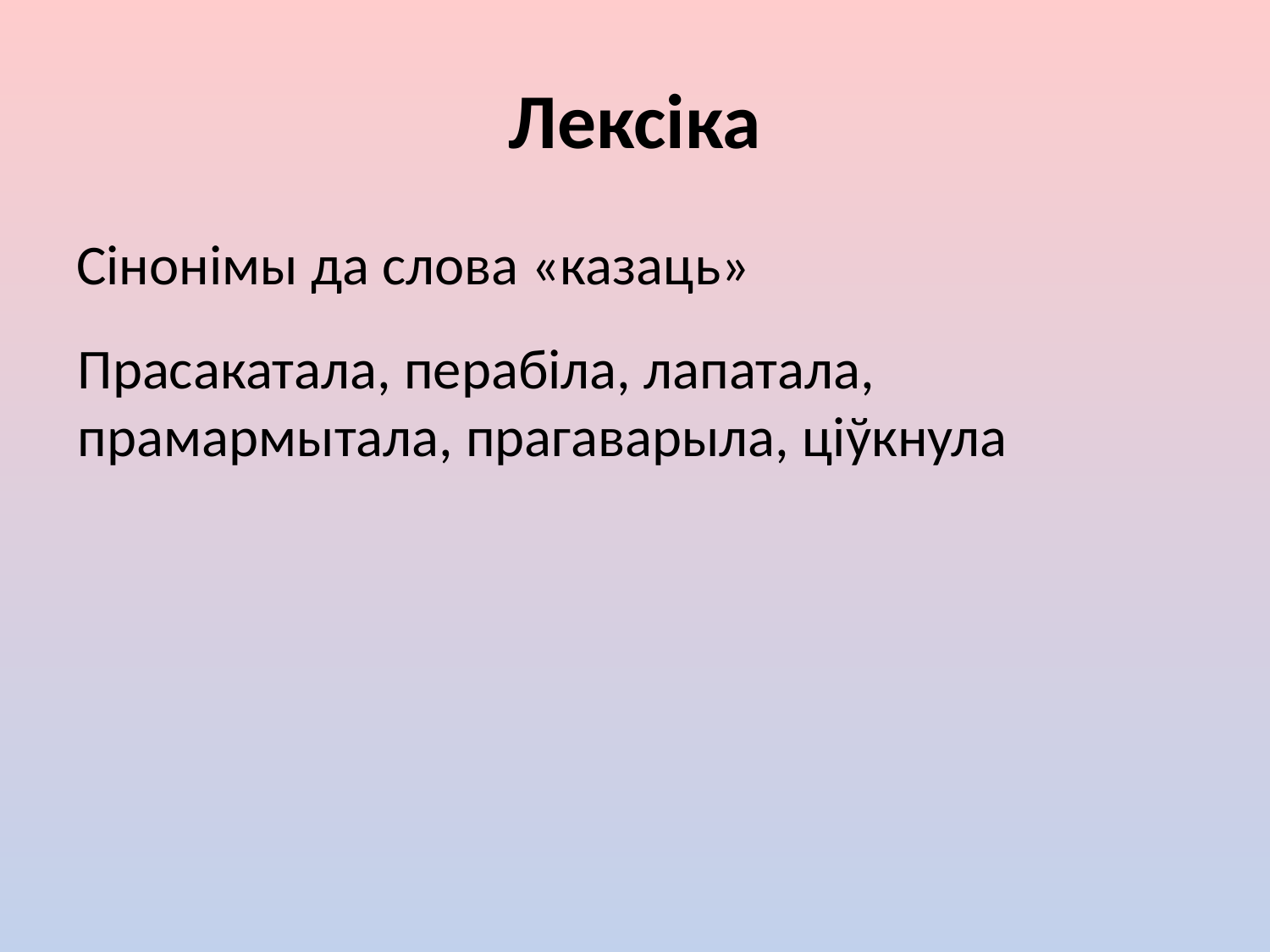

# Лексіка
Сінонімы да слова «казаць»
Прасакатала, перабіла, лапатала, прамармытала, прагаварыла, ціўкнула